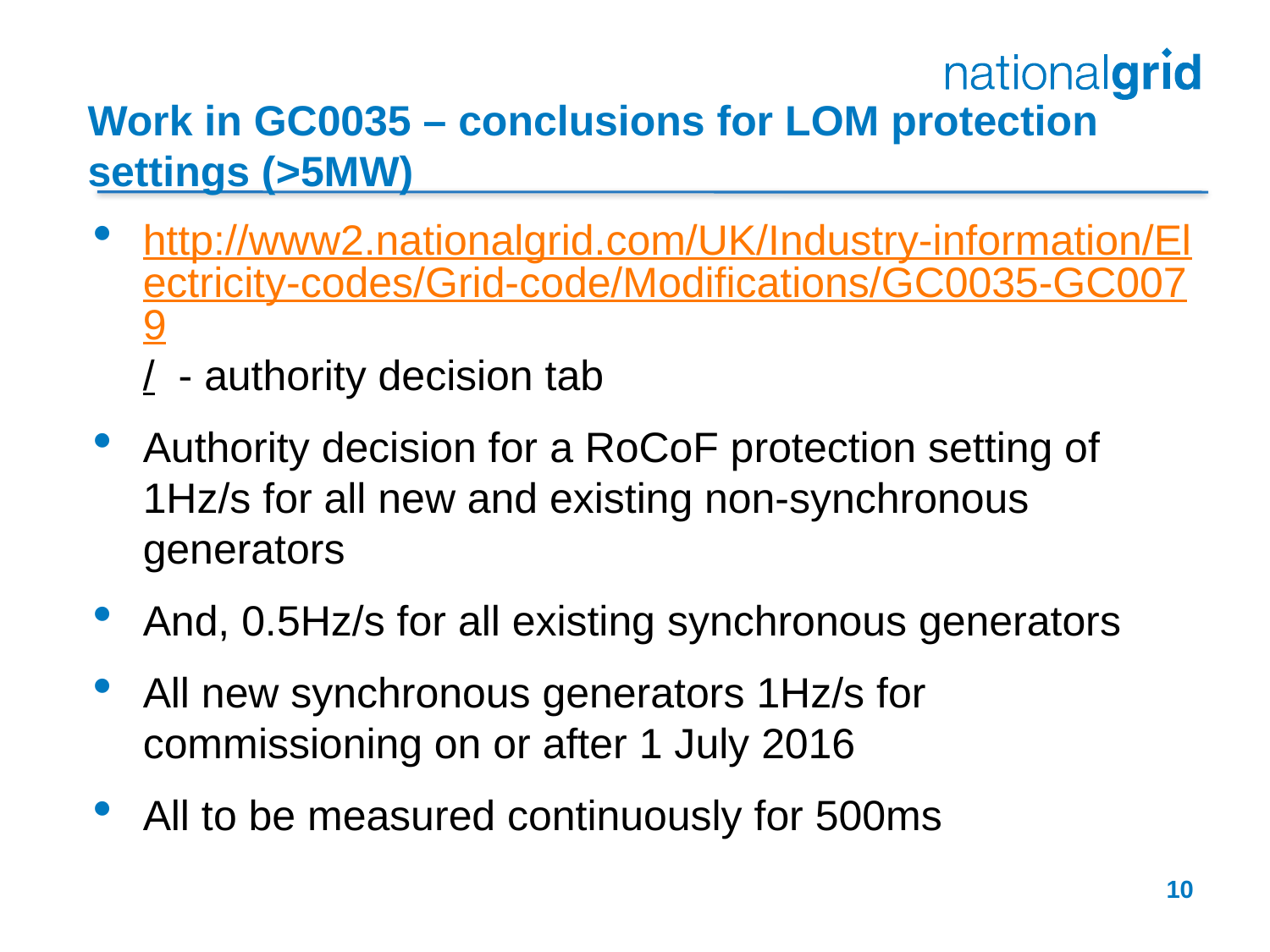

# Work in GC0035 – conclusions for LOM protection settings (>5MW)
http://www2.nationalgrid.com/UK/Industry-information/Electricity-codes/Grid-code/Modifications/GC0035-GC0079/  - authority decision tab
Authority decision for a RoCoF protection setting of 1Hz/s for all new and existing non-synchronous generators
And, 0.5Hz/s for all existing synchronous generators
All new synchronous generators 1Hz/s for commissioning on or after 1 July 2016
All to be measured continuously for 500ms
10